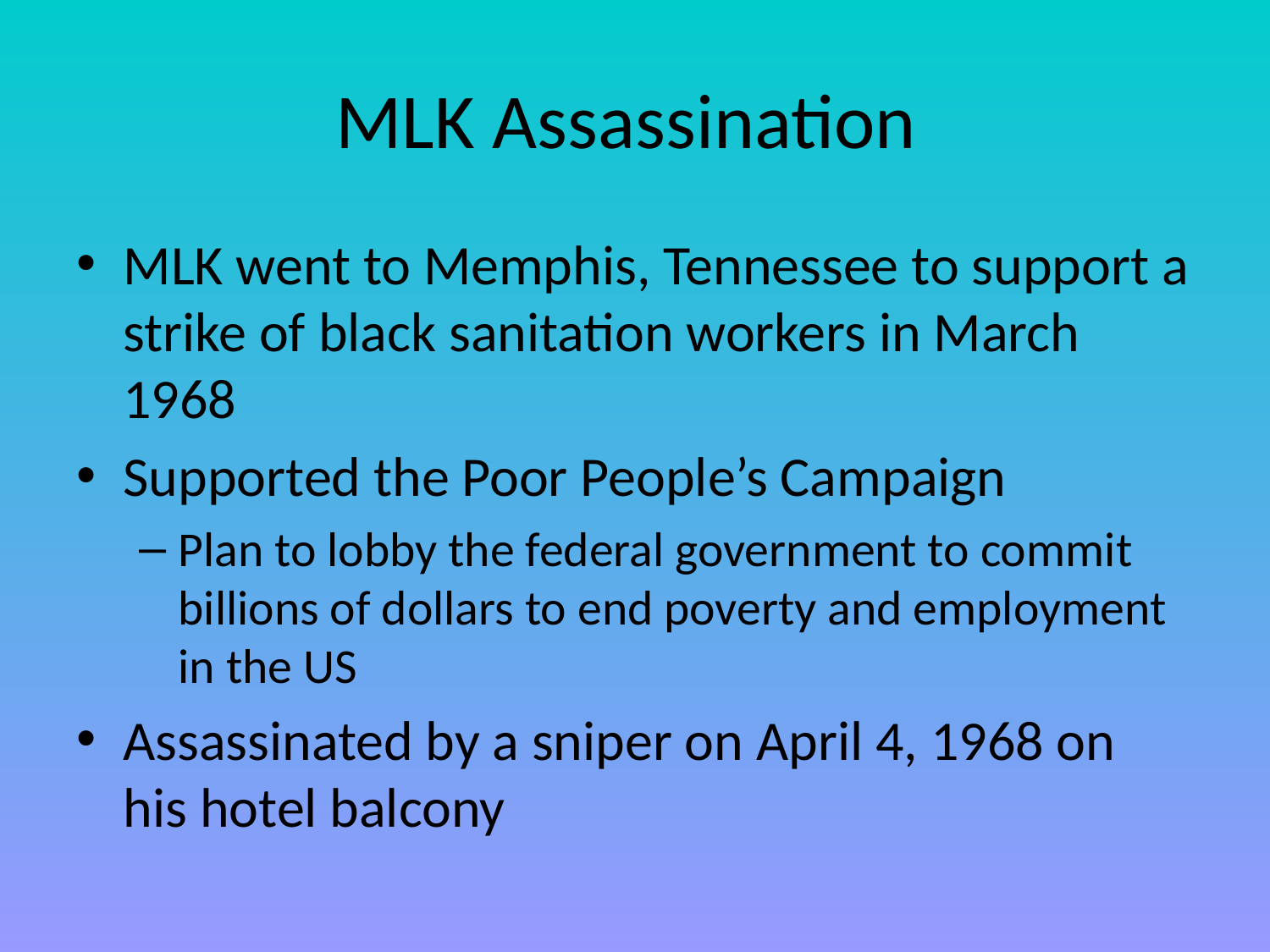

# MLK Assassination
MLK went to Memphis, Tennessee to support a strike of black sanitation workers in March 1968
Supported the Poor People’s Campaign
Plan to lobby the federal government to commit billions of dollars to end poverty and employment in the US
Assassinated by a sniper on April 4, 1968 on his hotel balcony